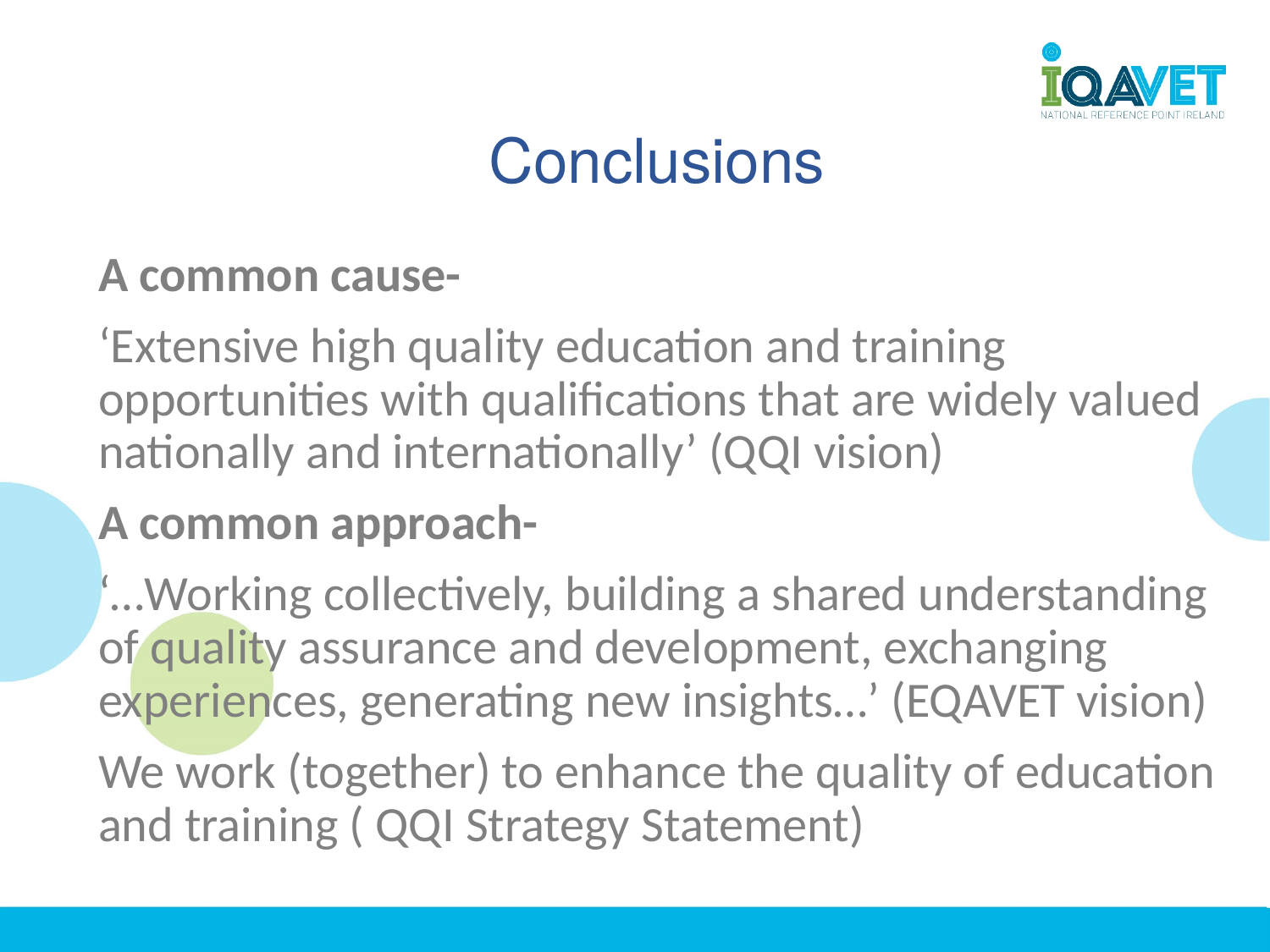

# Conclusions
A common cause-
‘Extensive high quality education and training opportunities with qualifications that are widely valued nationally and internationally’ (QQI vision)
A common approach-
‘…Working collectively, building a shared understanding of quality assurance and development, exchanging experiences, generating new insights…’ (EQAVET vision)
We work (together) to enhance the quality of education and training ( QQI Strategy Statement)